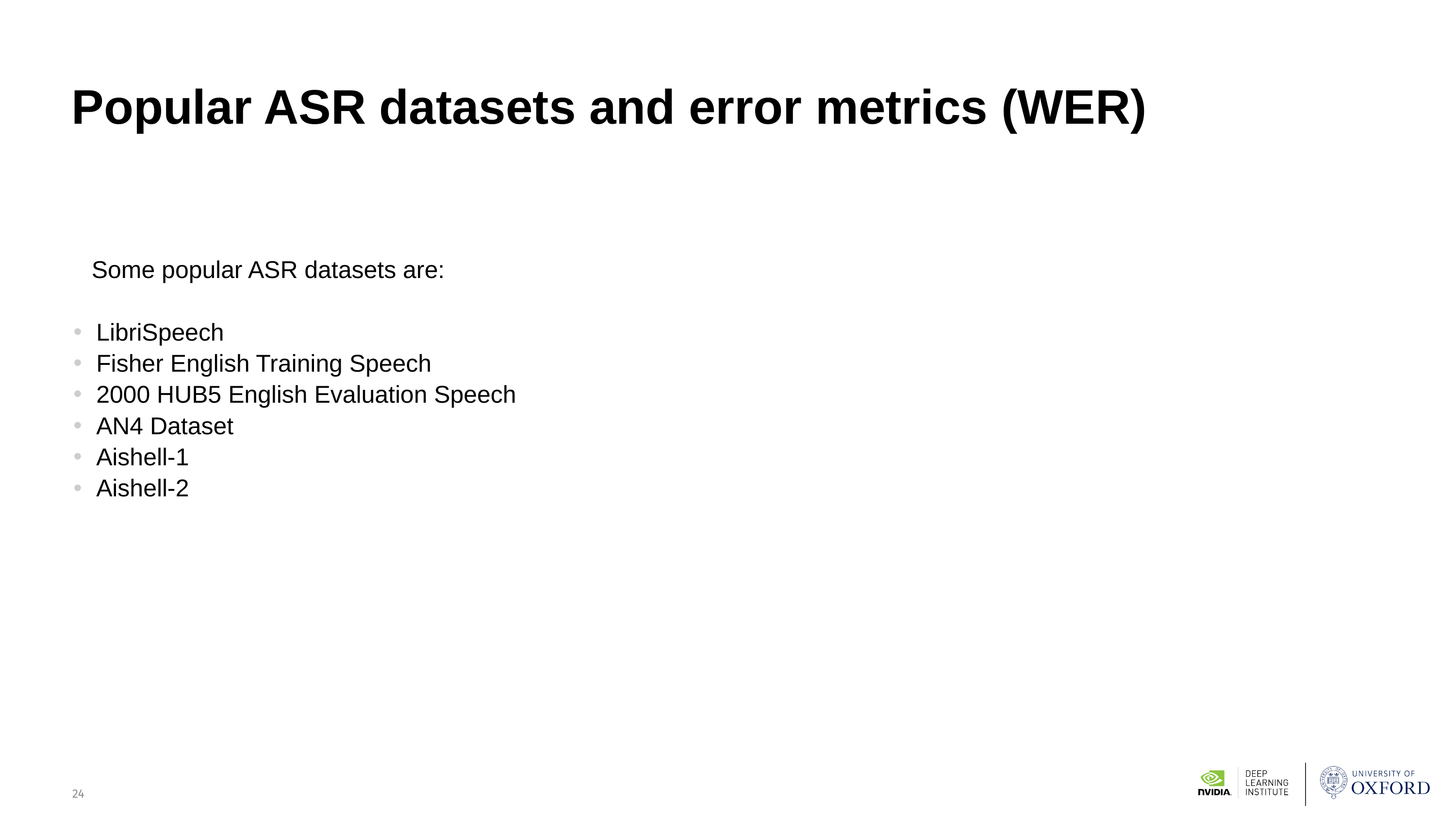

# Popular ASR datasets and error metrics (WER)
Some popular ASR datasets are:

LibriSpeech
Fisher English Training Speech
2000 HUB5 English Evaluation Speech
AN4 Dataset
Aishell-1
Aishell-2